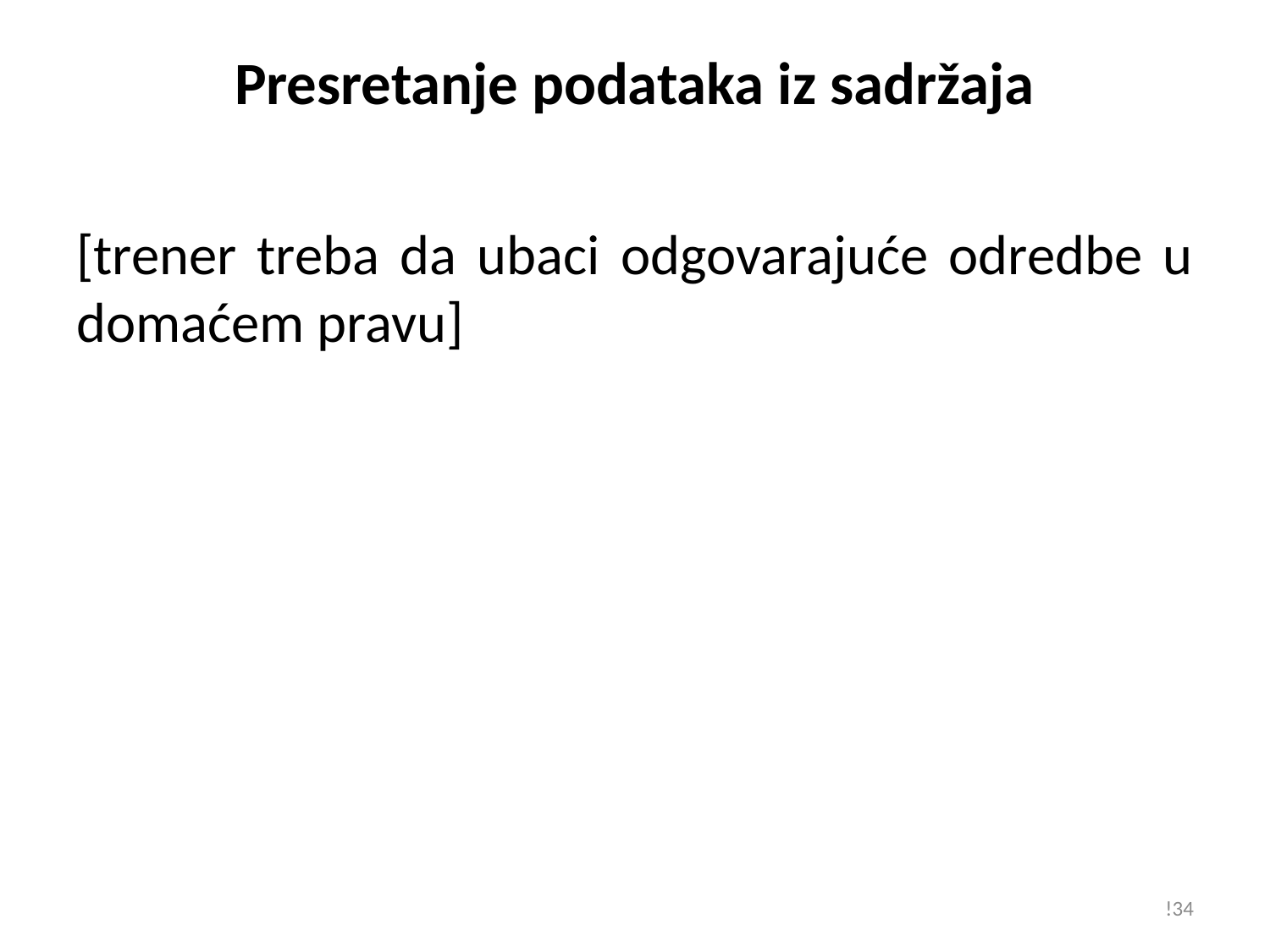

# Presretanje podataka iz sadržaja
[trener treba da ubaci odgovarajuće odredbe u domaćem pravu]
!34